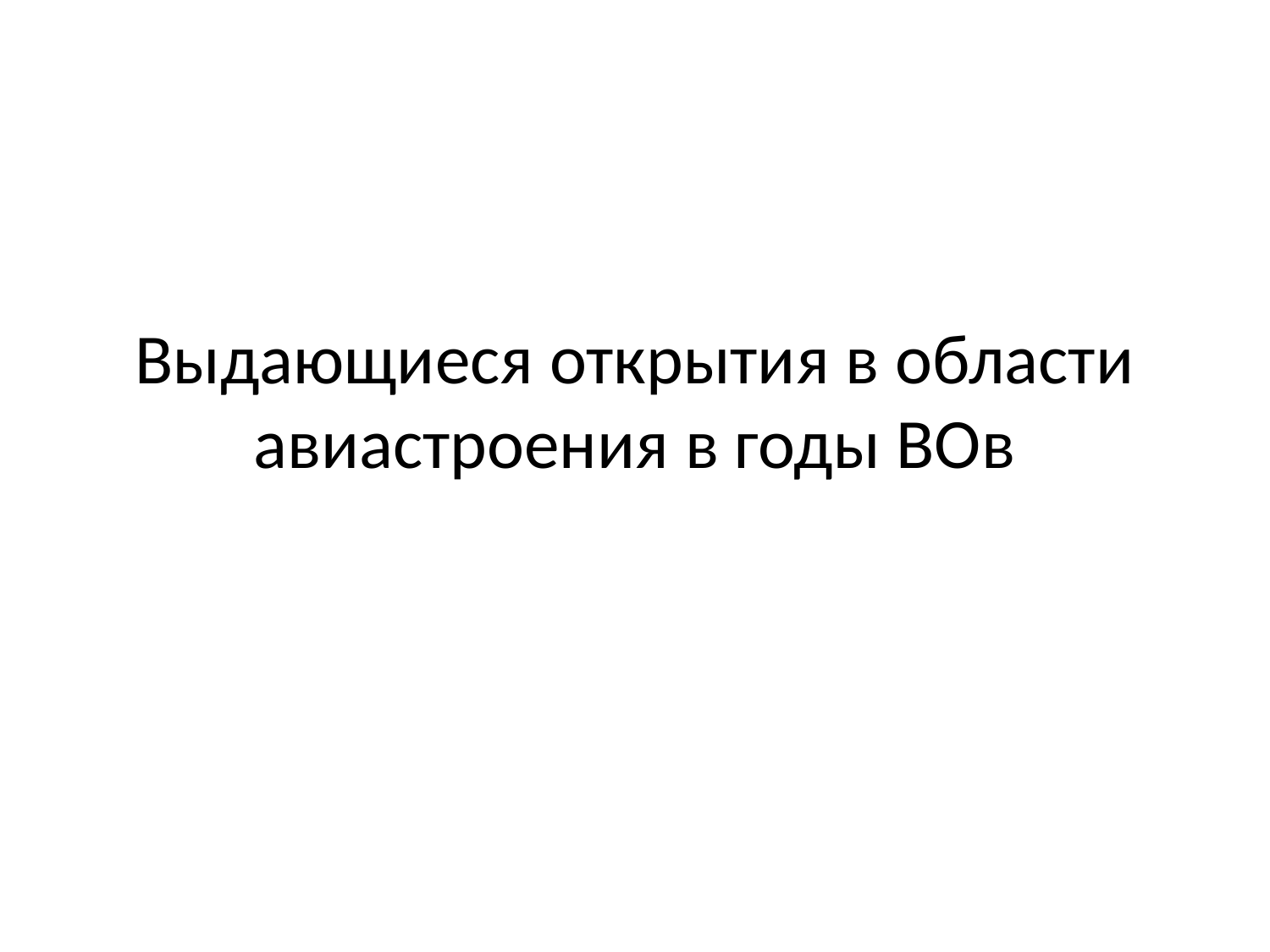

# Выдающиеся открытия в области авиастроения в годы ВОв